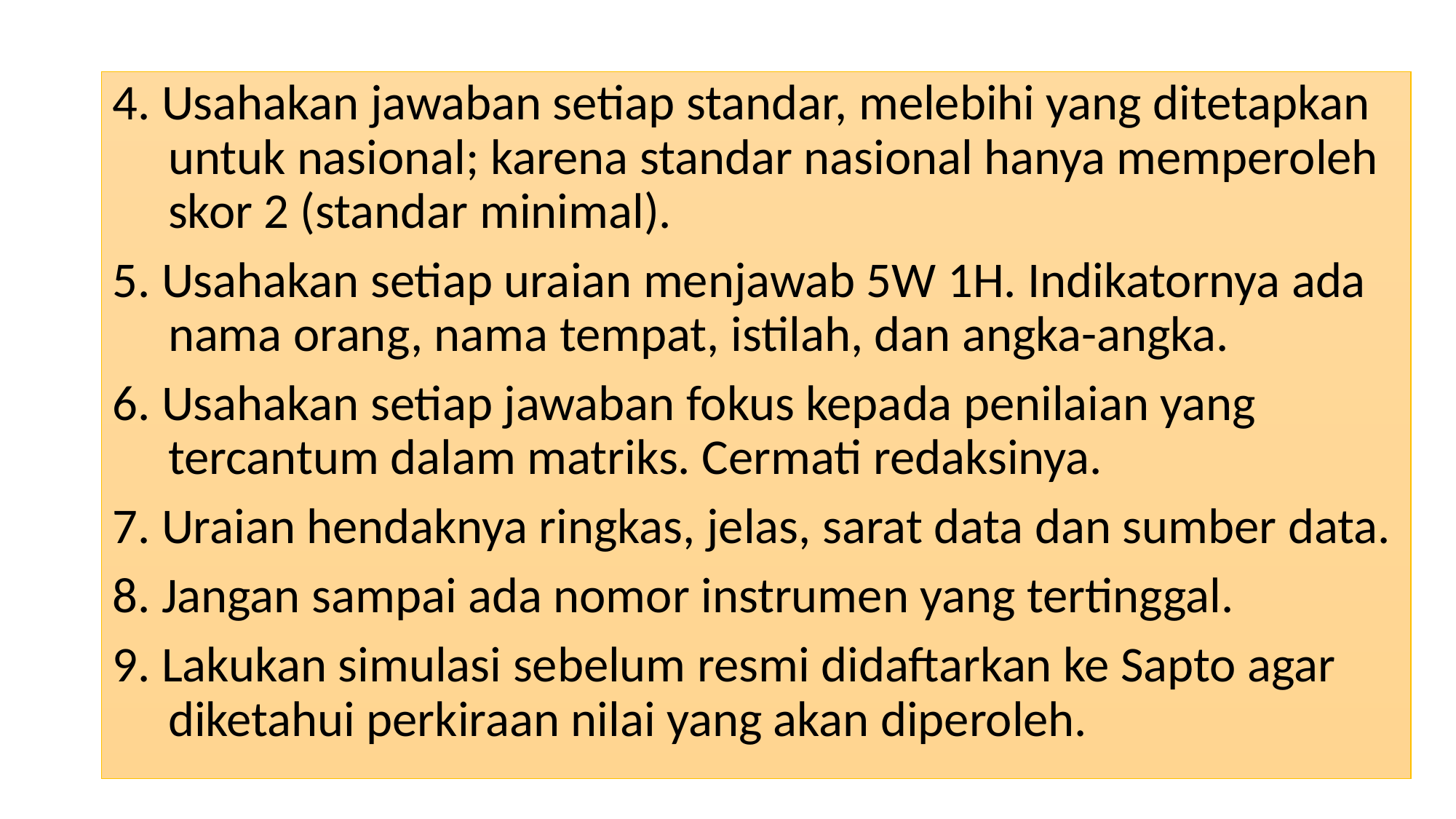

4. Usahakan jawaban setiap standar, melebihi yang ditetapkan untuk nasional; karena standar nasional hanya memperoleh skor 2 (standar minimal).
5. Usahakan setiap uraian menjawab 5W 1H. Indikatornya ada nama orang, nama tempat, istilah, dan angka-angka.
6. Usahakan setiap jawaban fokus kepada penilaian yang tercantum dalam matriks. Cermati redaksinya.
7. Uraian hendaknya ringkas, jelas, sarat data dan sumber data.
8. Jangan sampai ada nomor instrumen yang tertinggal.
9. Lakukan simulasi sebelum resmi didaftarkan ke Sapto agar diketahui perkiraan nilai yang akan diperoleh.